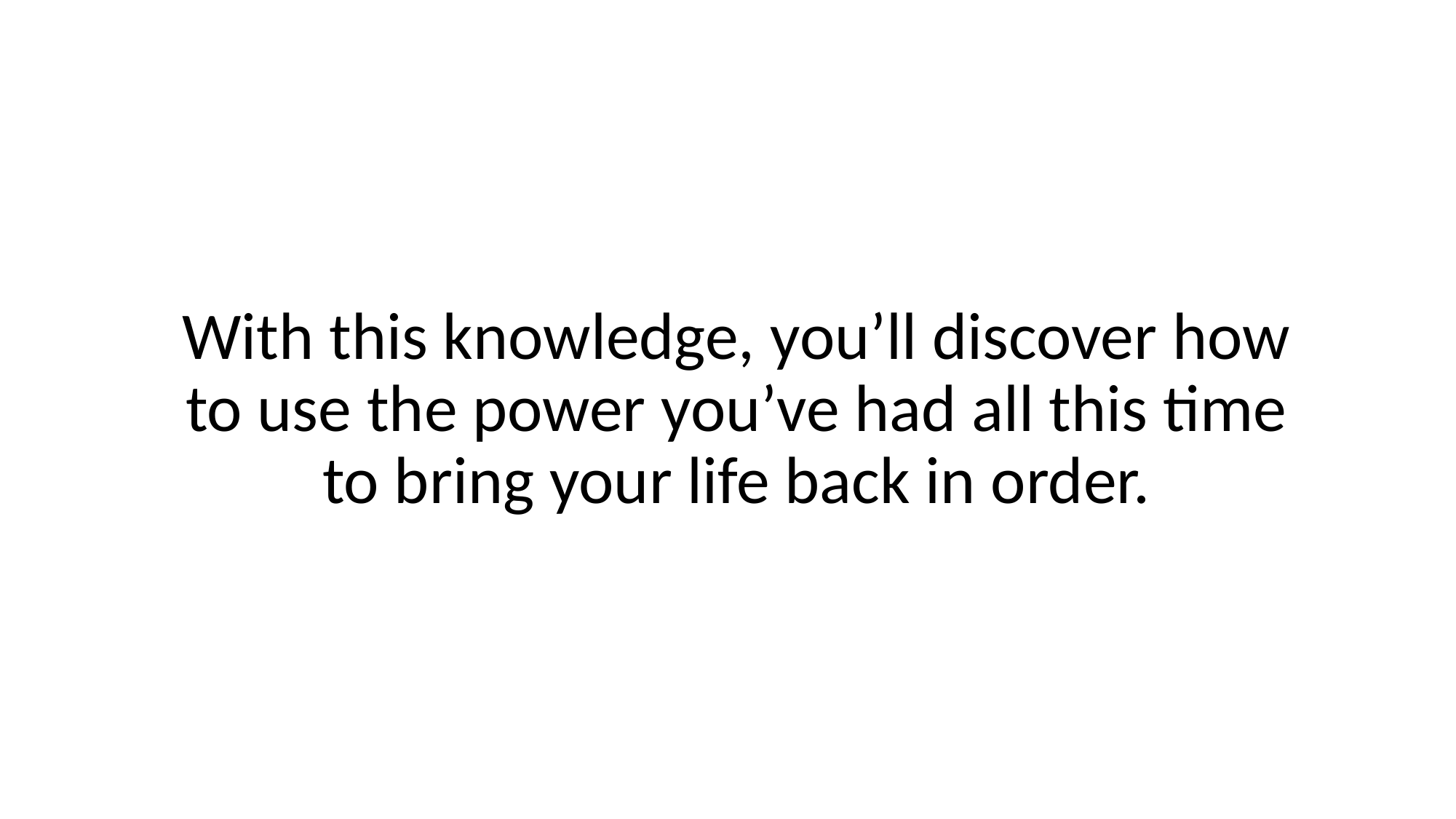

With this knowledge, you’ll discover how to use the power you’ve had all this time to bring your life back in order.